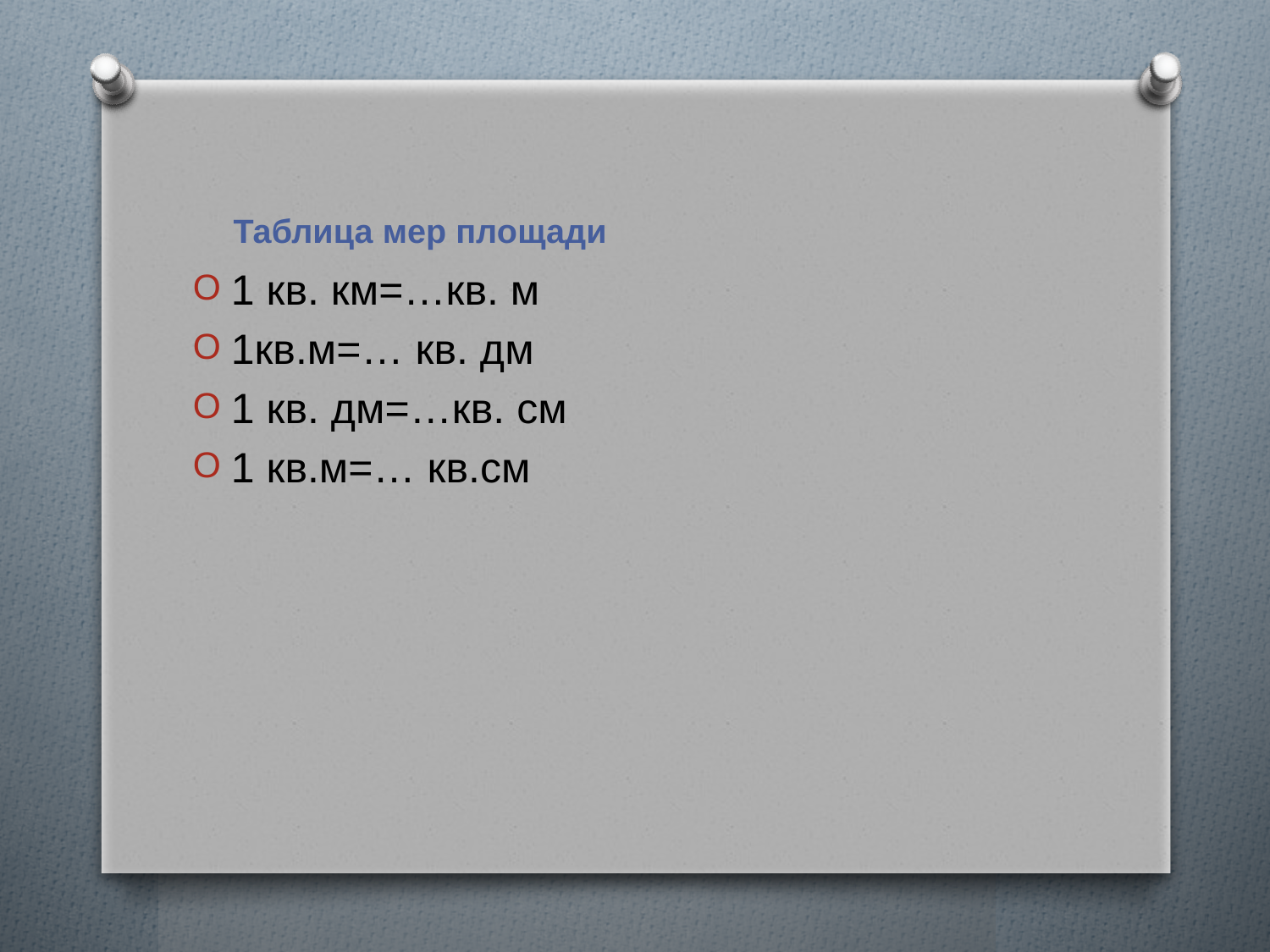

#
Таблица мер площади
1 кв. км=…кв. м
1кв.м=… кв. дм
1 кв. дм=…кв. см
1 кв.м=… кв.см